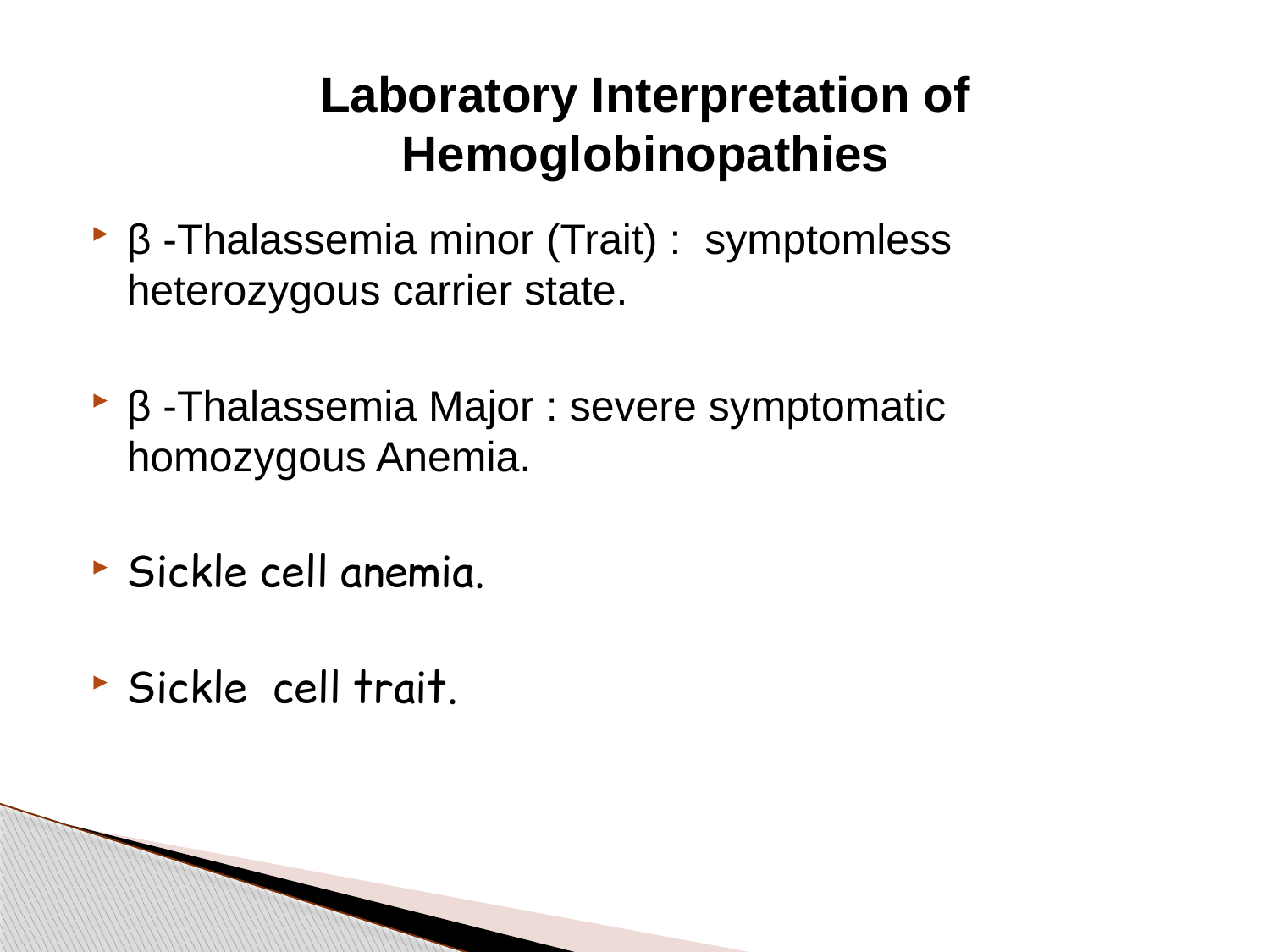

# Laboratory Interpretation of Hemoglobinopathies

β -Thalassemia minor (Trait) :  symptomless heterozygous carrier state.

β -Thalassemia Major : severe symptomatic homozygous Anemia.

Sickle cell anemia.

Sickle  cell trait.